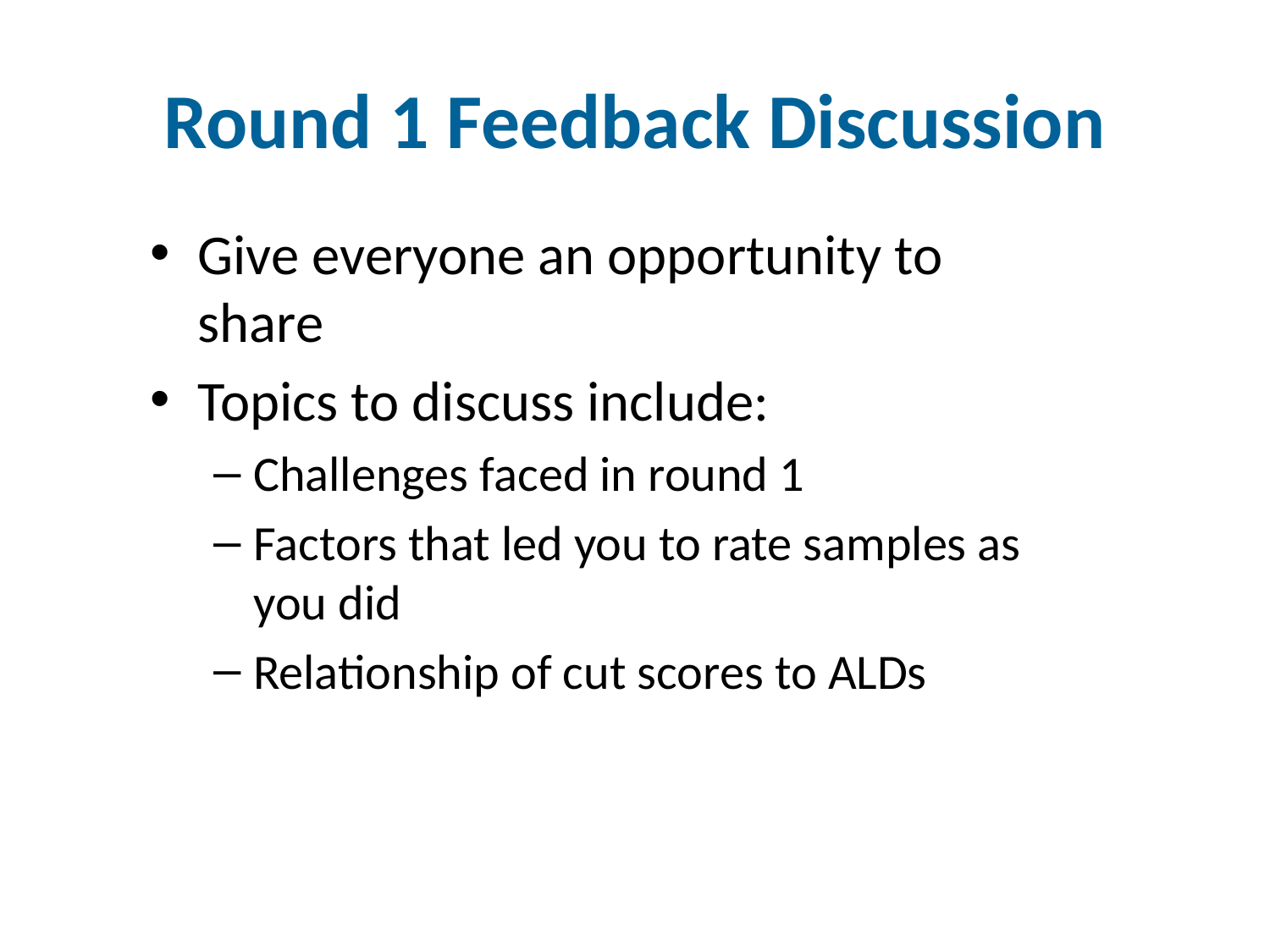

# Round 1 Feedback Discussion
Give everyone an opportunity to share
Topics to discuss include:
Challenges faced in round 1
Factors that led you to rate samples as you did
Relationship of cut scores to ALDs